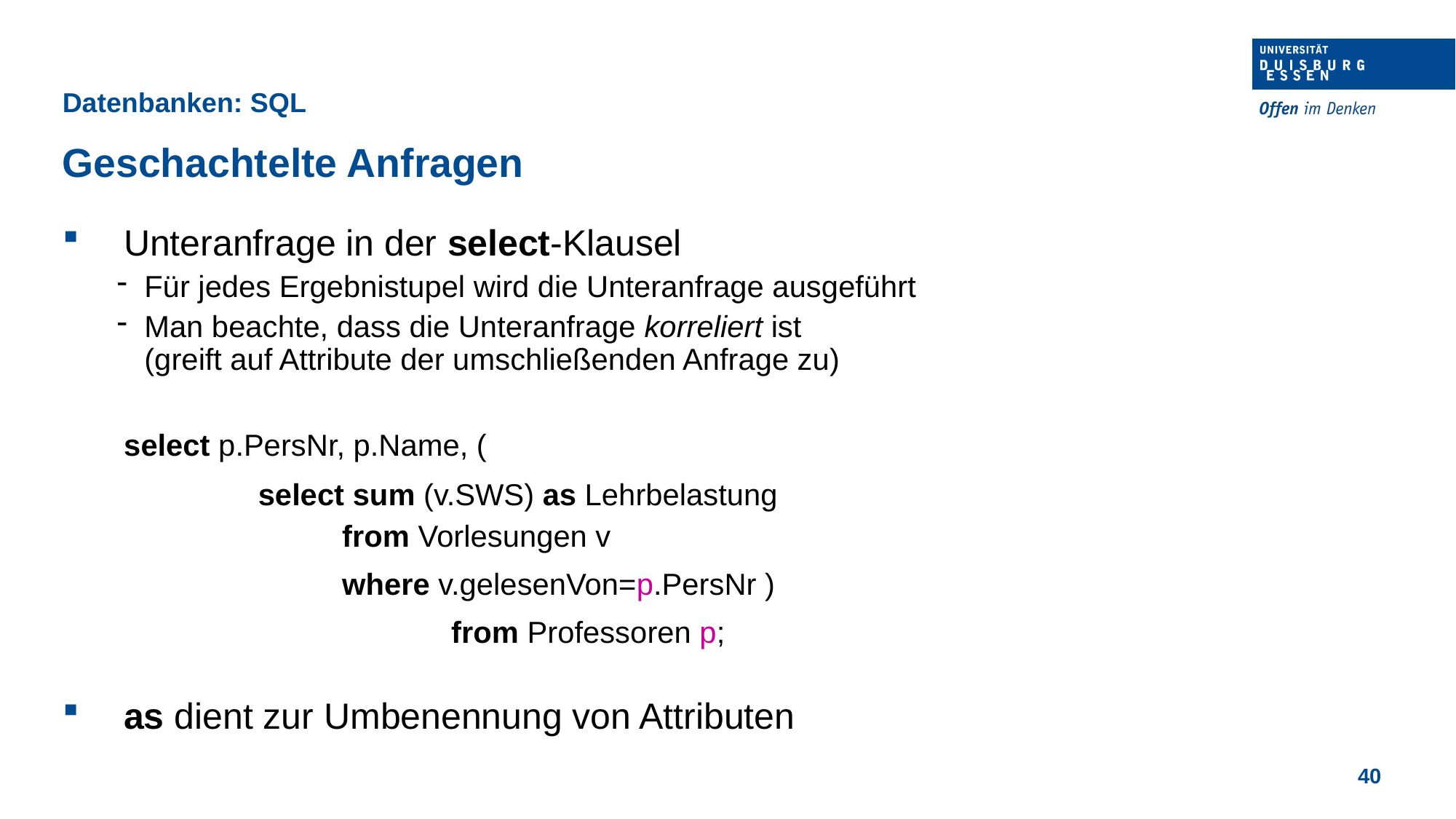

Datenbanken: SQL
Geschachtelte Anfragen
Unteranfrage in der select-Klausel
Für jedes Ergebnistupel wird die Unteranfrage ausgeführt
Man beachte, dass die Unteranfrage korreliert ist
(greift auf Attribute der umschließenden Anfrage zu)
	select p.PersNr, p.Name, (
		   select sum (v.SWS) as Lehrbelastung
			from Vorlesungen v
			where v.gelesenVon=p.PersNr )
				from Professoren p;

as dient zur Umbenennung von Attributen

40